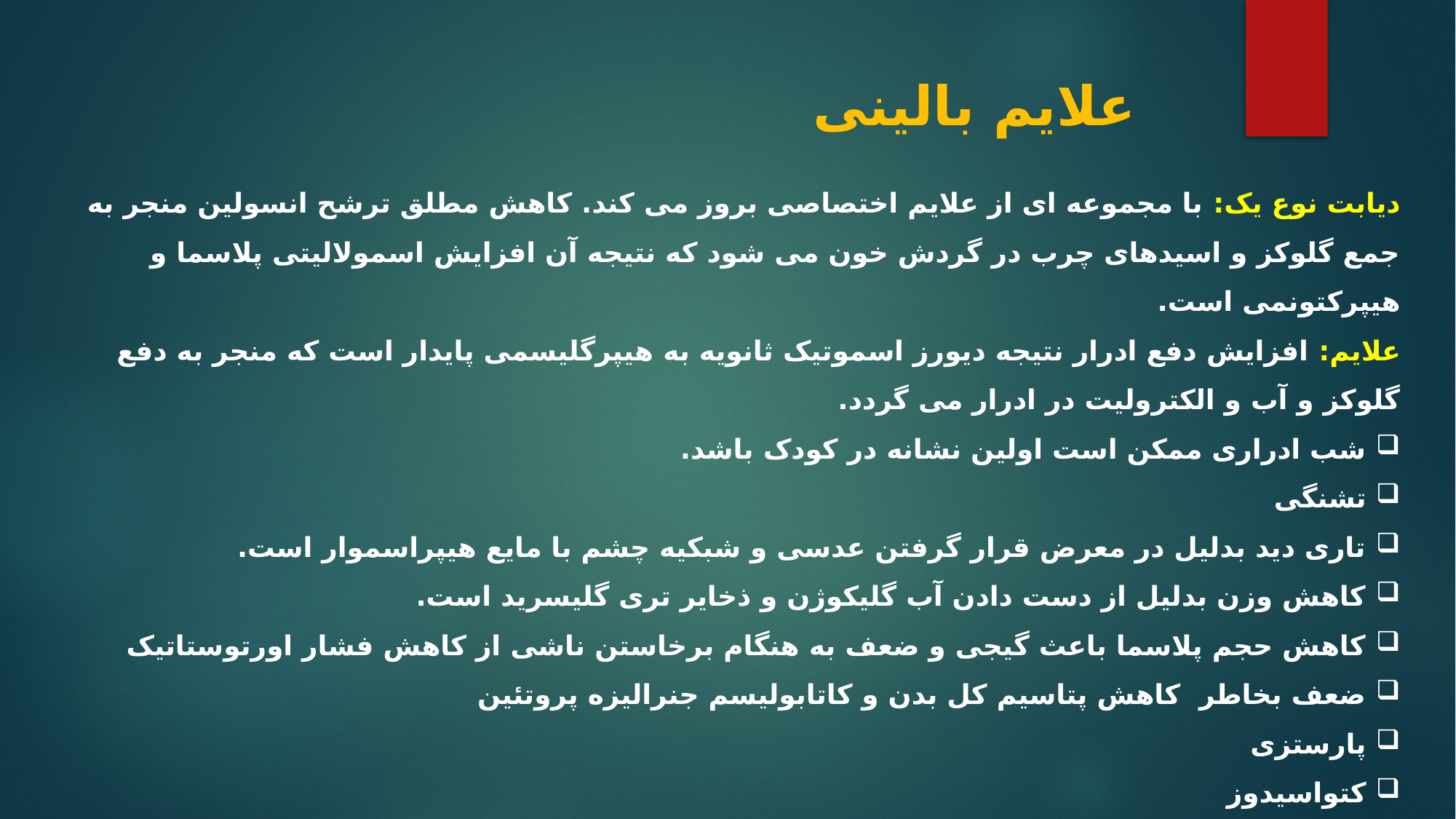

علایم بالینی

دیابت نوع یک: با مجموعه ای از علایم اختصاصی بروز می کند. کاهش مطلق ترشح انسولین منجر به جمع گلوکز و اسیدهای چرب در گردش خون می شود که نتیجه آن افزایش اسمولالیتی پلاسما و هیپرکتونمی است.
علایم: افزایش دفع ادرار نتیجه دیورز اسموتیک ثانویه به هیپرگلیسمی پایدار است که منجر به دفع گلوکز و آب و الکترولیت در ادرار می گردد.
شب ادراری ممکن است اولین نشانه در کودک باشد.
تشنگی
تاری دید بدلیل در معرض قرار گرفتن عدسی و شبکیه چشم با مایع هیپراسموار است.
کاهش وزن بدلیل از دست دادن آب گلیکوژن و ذخایر تری گلیسرید است.
کاهش حجم پلاسما باعث گیجی و ضعف به هنگام برخاستن ناشی از کاهش فشار اورتوستاتیک
ضعف بخاطر  کاهش پتاسیم کل بدن و کاتابولیسم جنرالیزه پروتئین
پارستزی
کتواسیدوز
سطح هوشیاری متغیر با افزایش اسمولالیتی پلاسما به بیش از ۳۳۰ Ms/kg اختلال سطح هوشیاری عارض می شود.